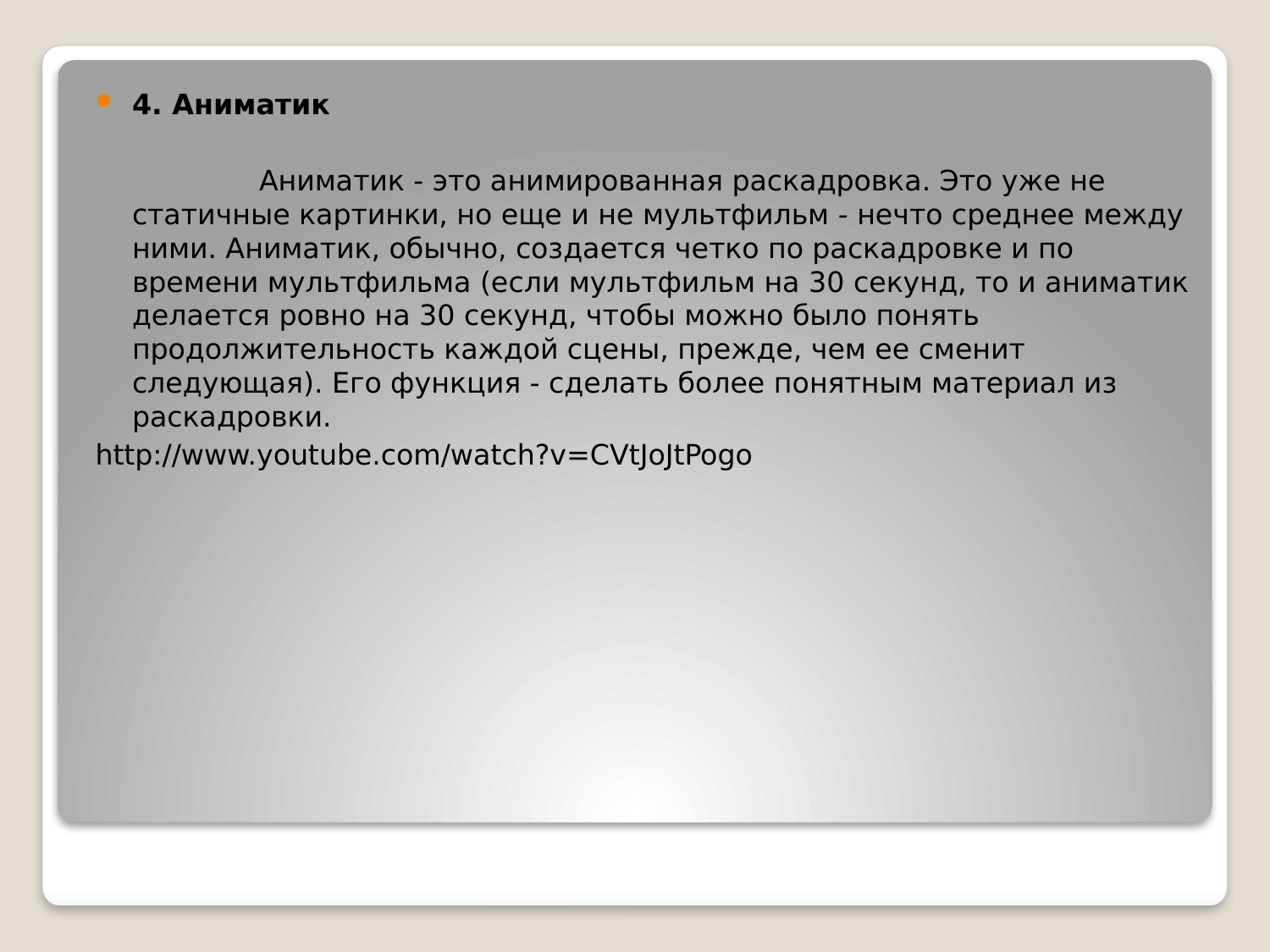

4. Аниматик

		Аниматик - это анимированная раскадровка. Это уже не статичные картинки, но еще и не мультфильм - нечто среднее между ними. Аниматик, обычно, создается четко по раскадровке и по времени мультфильма (если мультфильм на 30 секунд, то и аниматик делается ровно на 30 секунд, чтобы можно было понять продолжительность каждой сцены, прежде, чем ее сменит следующая). Его функция - сделать более понятным материал из раскадровки.
http://www.youtube.com/watch?v=CVtJoJtPogo